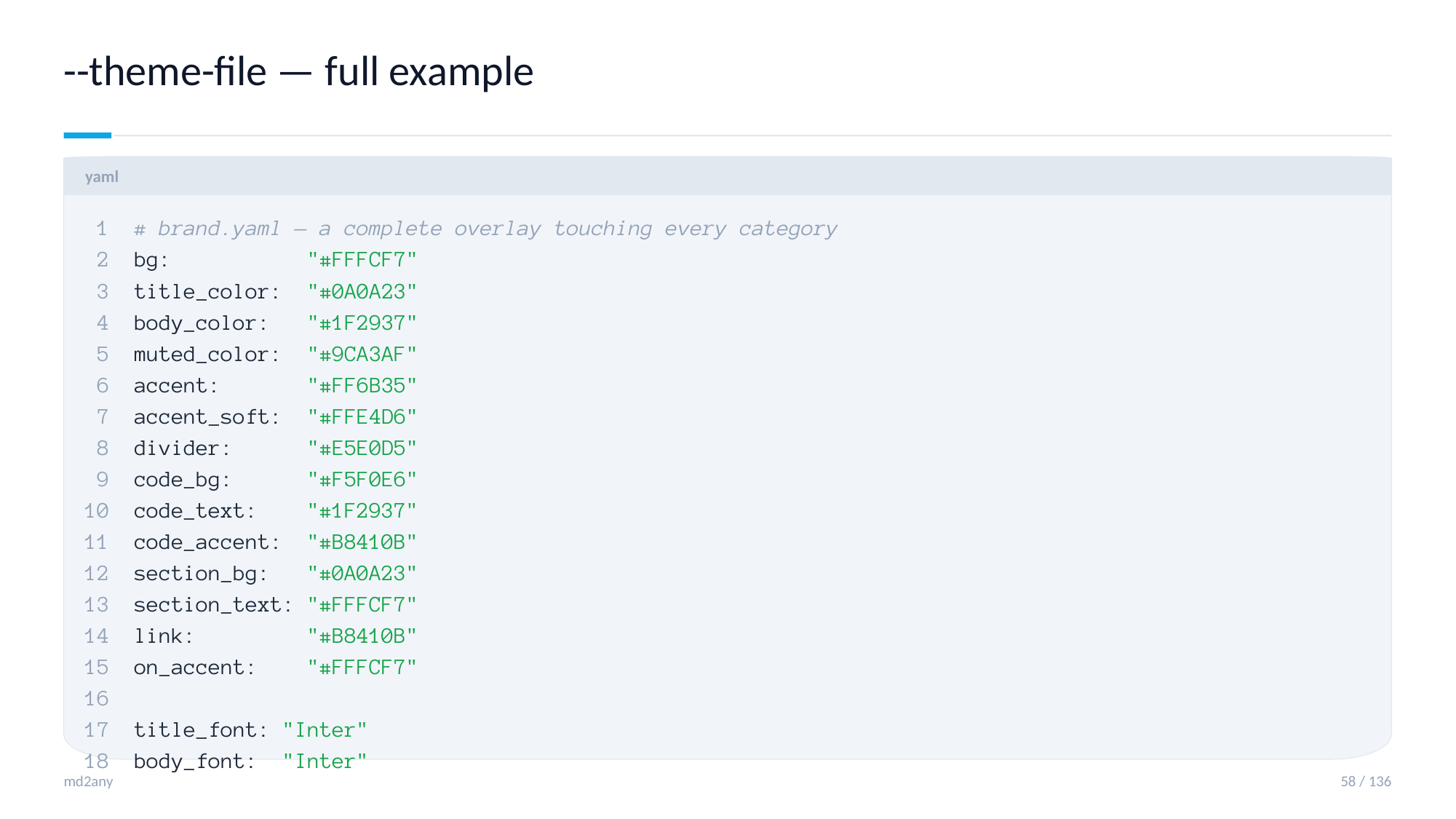

--theme-file — full example

yaml
 1  # brand.yaml — a complete overlay touching every category
 2  bg:           "#FFFCF7"
 3  title_color:  "#0A0A23"
 4  body_color:   "#1F2937"
 5  muted_color:  "#9CA3AF"
 6  accent:       "#FF6B35"
 7  accent_soft:  "#FFE4D6"
 8  divider:      "#E5E0D5"
 9  code_bg:      "#F5F0E6"
10  code_text:    "#1F2937"
11  code_accent:  "#B8410B"
12  section_bg:   "#0A0A23"
13  section_text: "#FFFCF7"
14  link:         "#B8410B"
15  on_accent:    "#FFFCF7"
16
17  title_font: "Inter"
18  body_font:  "Inter"
md2any
58 / 136